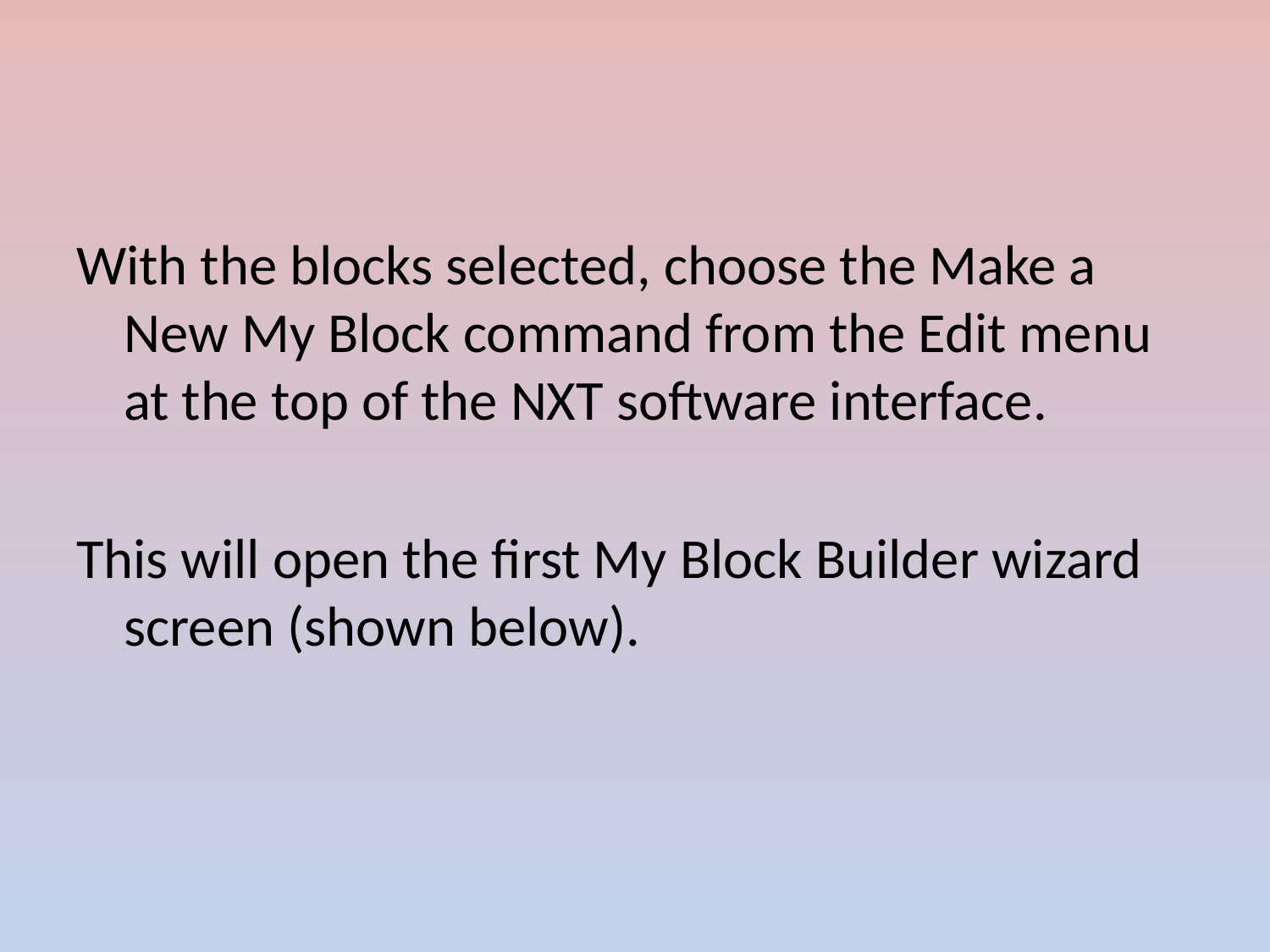

#
With the blocks selected, choose the Make a New My Block command from the Edit menu at the top of the NXT software interface.

This will open the first My Block Builder wizard screen (shown below).